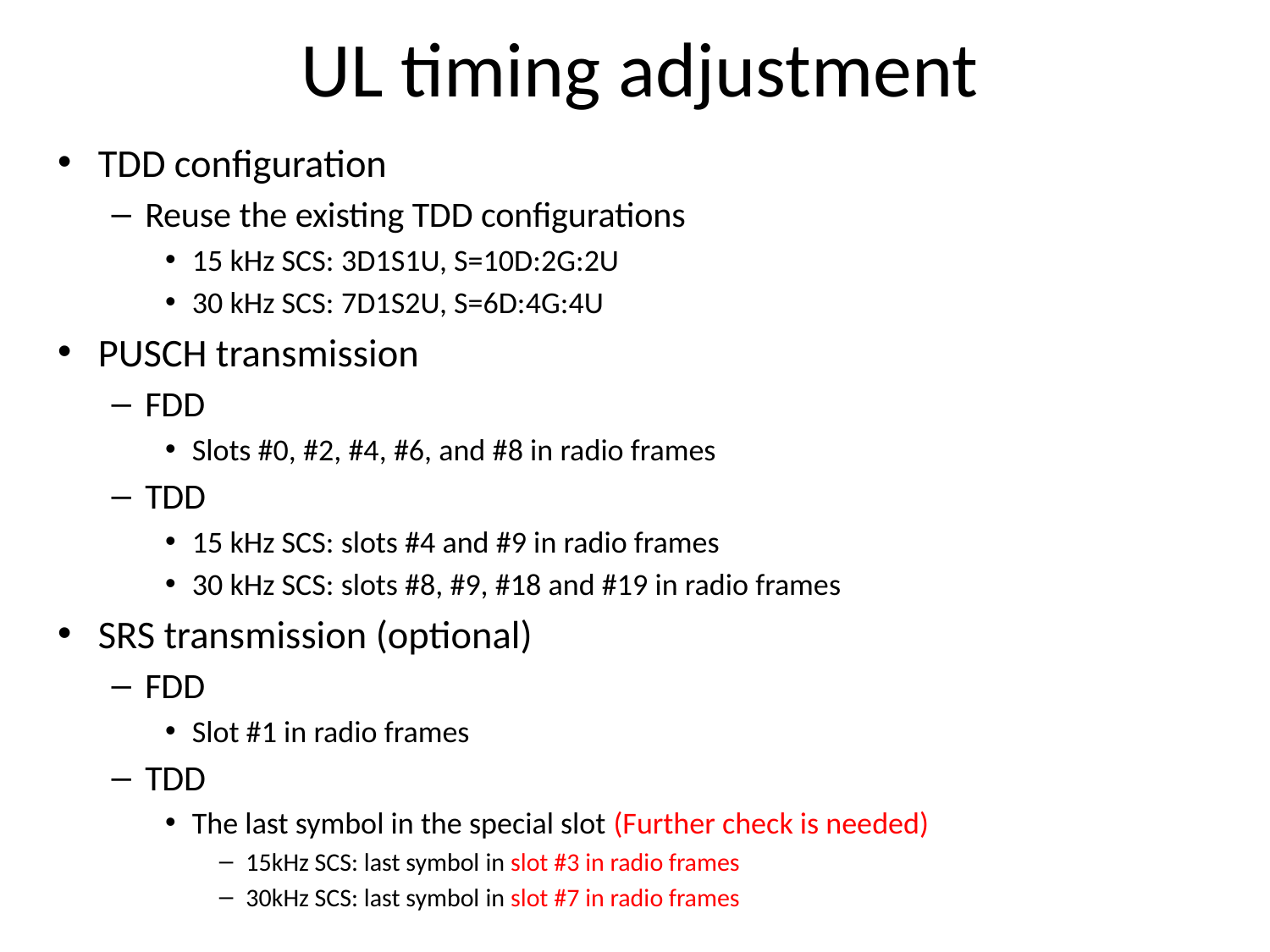

# UL timing adjustment
TDD configuration
Reuse the existing TDD configurations
15 kHz SCS: 3D1S1U, S=10D:2G:2U
30 kHz SCS: 7D1S2U, S=6D:4G:4U
PUSCH transmission
FDD
Slots #0, #2, #4, #6, and #8 in radio frames
TDD
15 kHz SCS: slots #4 and #9 in radio frames
30 kHz SCS: slots #8, #9, #18 and #19 in radio frames
SRS transmission (optional)
FDD
Slot #1 in radio frames
TDD
The last symbol in the special slot (Further check is needed)
15kHz SCS: last symbol in slot #3 in radio frames
30kHz SCS: last symbol in slot #7 in radio frames